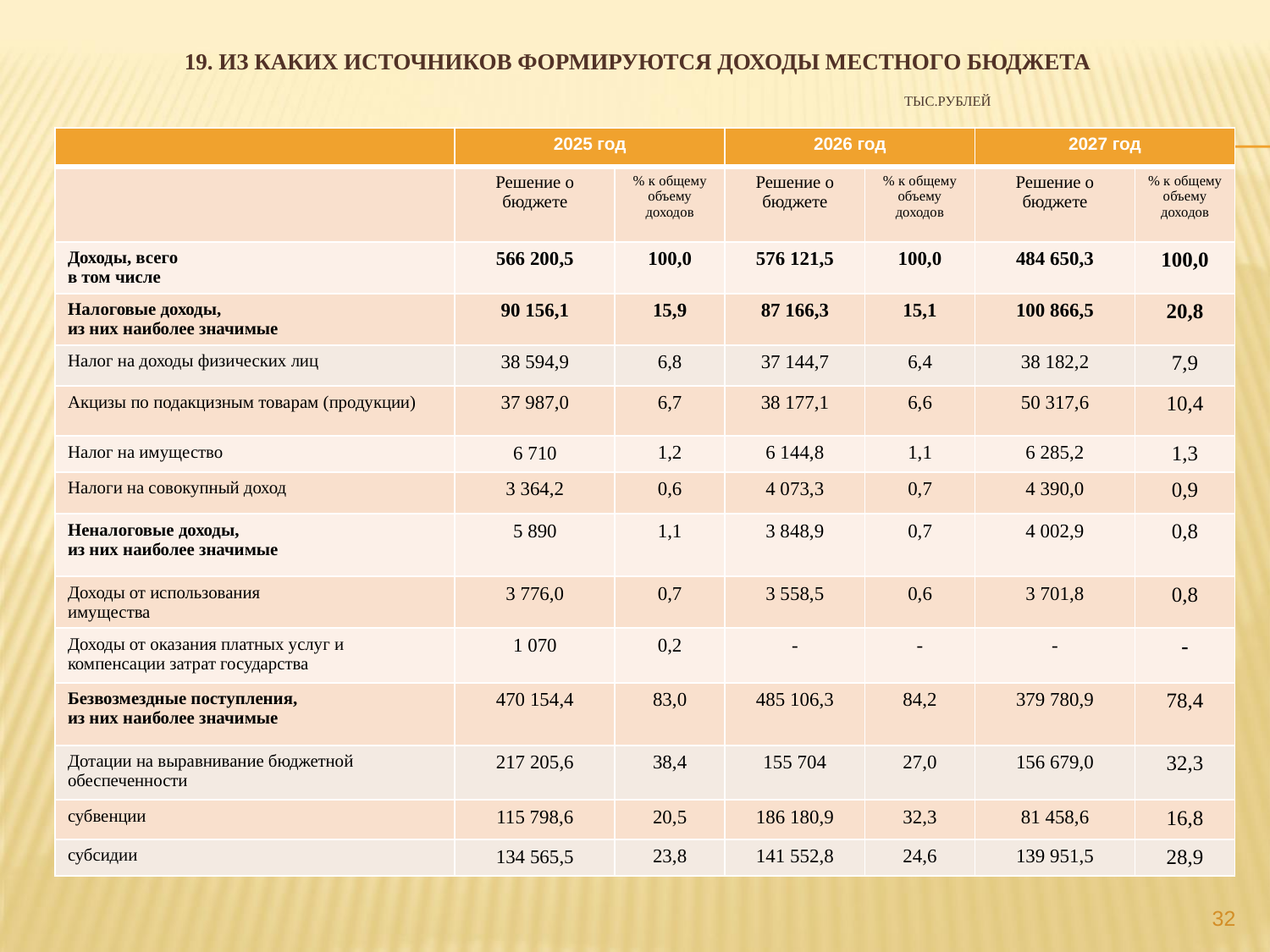

# 19. Из каких источников формируются доходы местного бюджета тыс.рублей
|  | 2025 год |  | 2026 год |  | 2027 год |  |
| --- | --- | --- | --- | --- | --- | --- |
|  | Решение о бюджете | % к общему объему доходов | Решение о бюджете | % к общему объему доходов | Решение о бюджете | % к общему объему доходов |
| Доходы, всего в том числе | 566 200,5 | 100,0 | 576 121,5 | 100,0 | 484 650,3 | 100,0 |
| Налоговые доходы, из них наиболее значимые | 90 156,1 | 15,9 | 87 166,3 | 15,1 | 100 866,5 | 20,8 |
| Налог на доходы физических лиц | 38 594,9 | 6,8 | 37 144,7 | 6,4 | 38 182,2 | 7,9 |
| Акцизы по подакцизным товарам (продукции) | 37 987,0 | 6,7 | 38 177,1 | 6,6 | 50 317,6 | 10,4 |
| Налог на имущество | 6 710 | 1,2 | 6 144,8 | 1,1 | 6 285,2 | 1,3 |
| Налоги на совокупный доход | 3 364,2 | 0,6 | 4 073,3 | 0,7 | 4 390,0 | 0,9 |
| Неналоговые доходы, из них наиболее значимые | 5 890 | 1,1 | 3 848,9 | 0,7 | 4 002,9 | 0,8 |
| Доходы от использования имущества | 3 776,0 | 0,7 | 3 558,5 | 0,6 | 3 701,8 | 0,8 |
| Доходы от оказания платных услуг и компенсации затрат государства | 1 070 | 0,2 | - | - | - | - |
| Безвозмездные поступления, из них наиболее значимые | 470 154,4 | 83,0 | 485 106,3 | 84,2 | 379 780,9 | 78,4 |
| Дотации на выравнивание бюджетной обеспеченности | 217 205,6 | 38,4 | 155 704 | 27,0 | 156 679,0 | 32,3 |
| субвенции | 115 798,6 | 20,5 | 186 180,9 | 32,3 | 81 458,6 | 16,8 |
| субсидии | 134 565,5 | 23,8 | 141 552,8 | 24,6 | 139 951,5 | 28,9 |
32